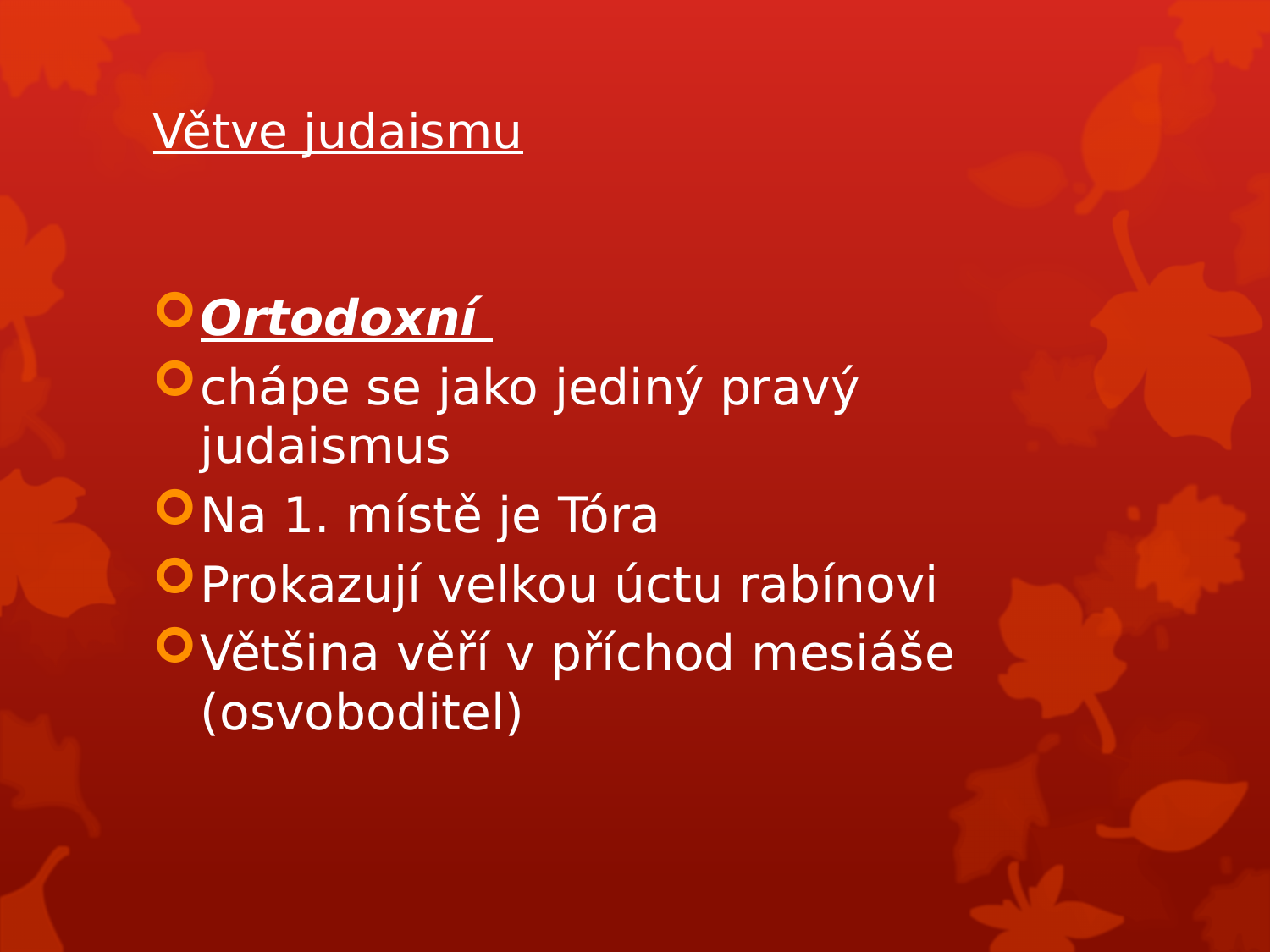

# Větve judaismu
Ortodoxní
chápe se jako jediný pravý judaismus
Na 1. místě je Tóra
Prokazují velkou úctu rabínovi
Většina věří v příchod mesiáše (osvoboditel)